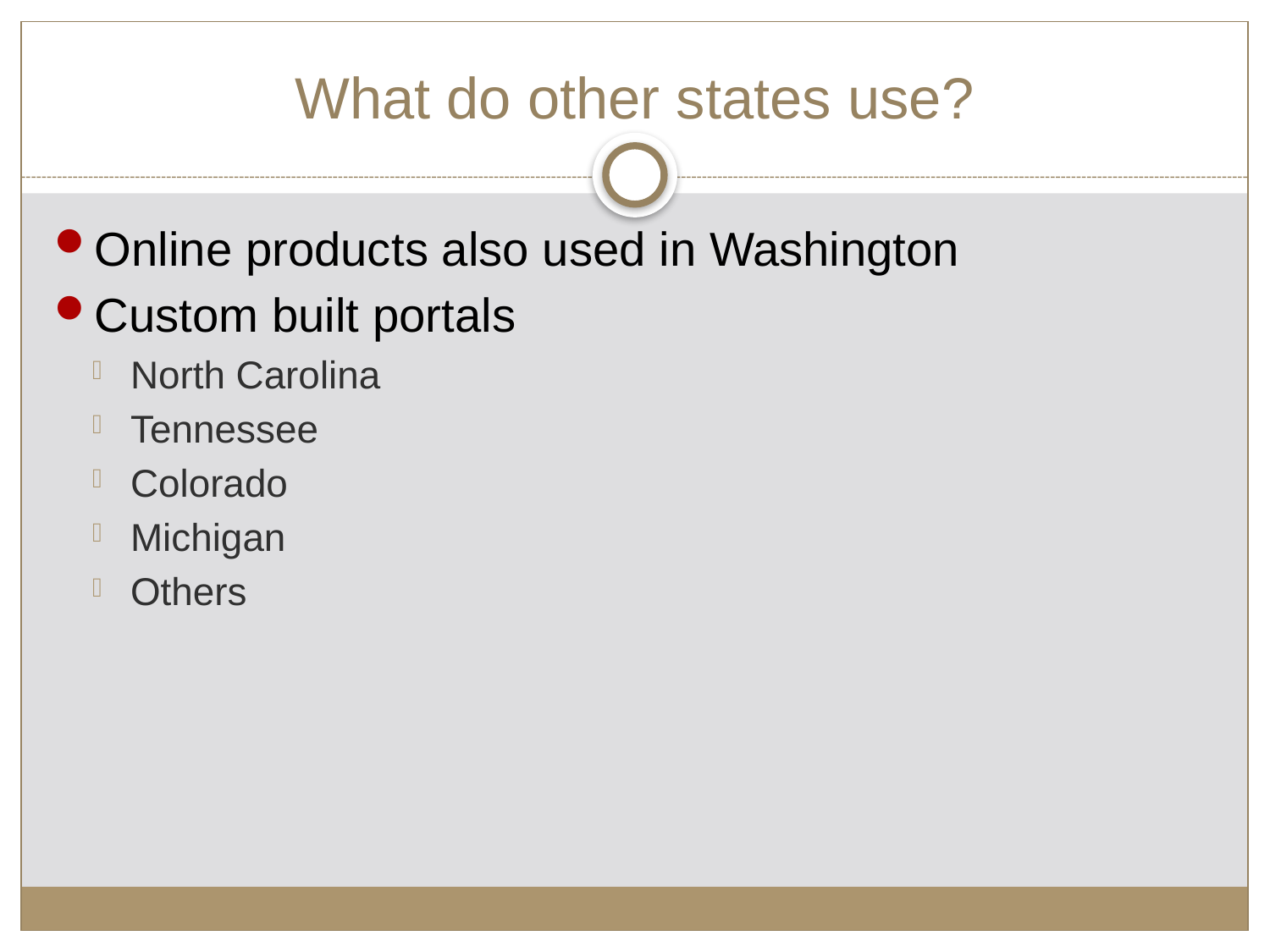

# What do other states use?
Online products also used in Washington
Custom built portals
North Carolina
Tennessee
Colorado
Michigan
Others